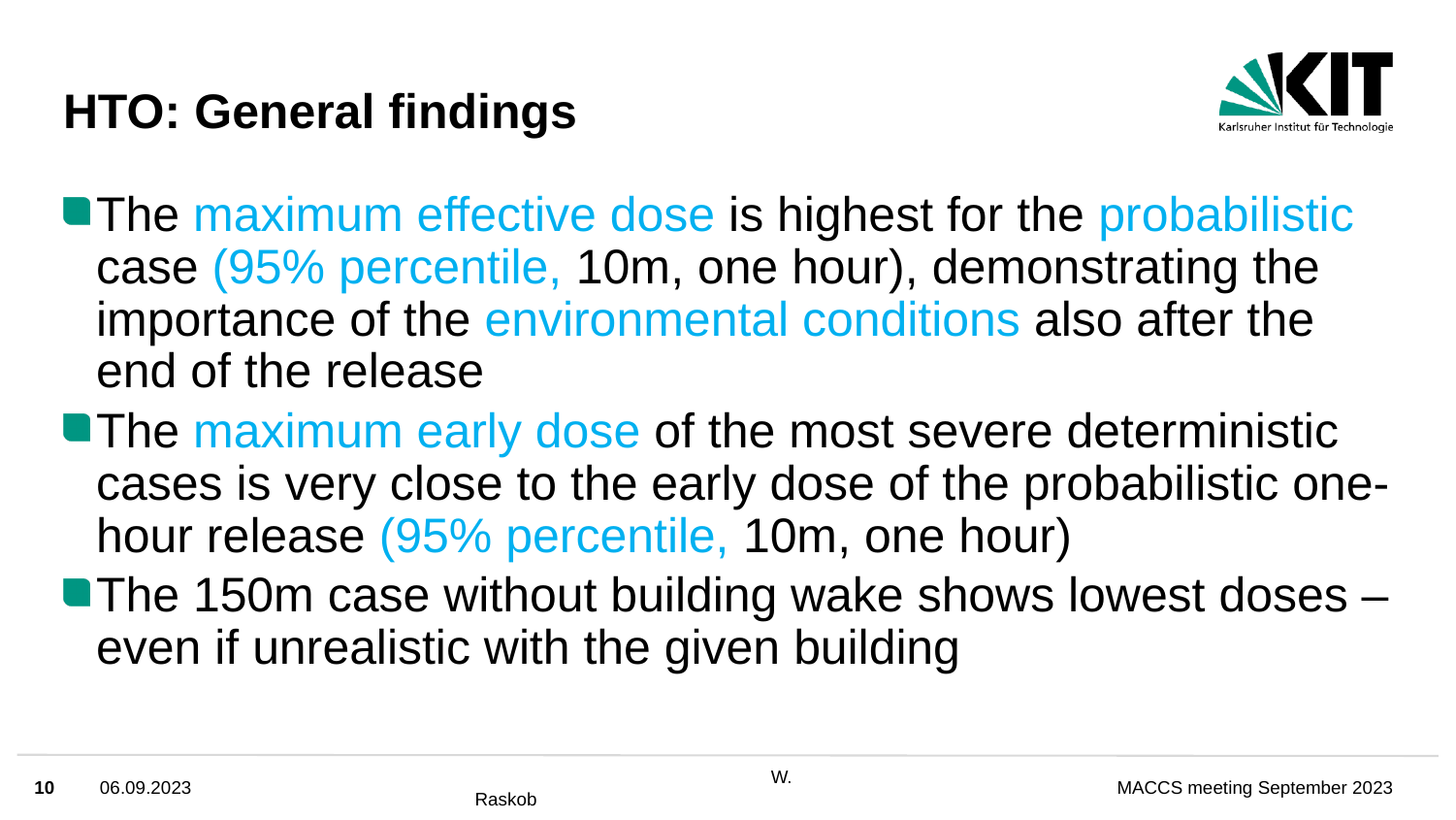

# HTO: General findings
The maximum effective dose is highest for the probabilistic case (95% percentile, 10m, one hour), demonstrating the importance of the environmental conditions also after the end of the release
The maximum early dose of the most severe deterministic cases is very close to the early dose of the probabilistic one-hour release (95% percentile, 10m, one hour)
The 150m case without building wake shows lowest doses – even if unrealistic with the given building
10
06.09.2023